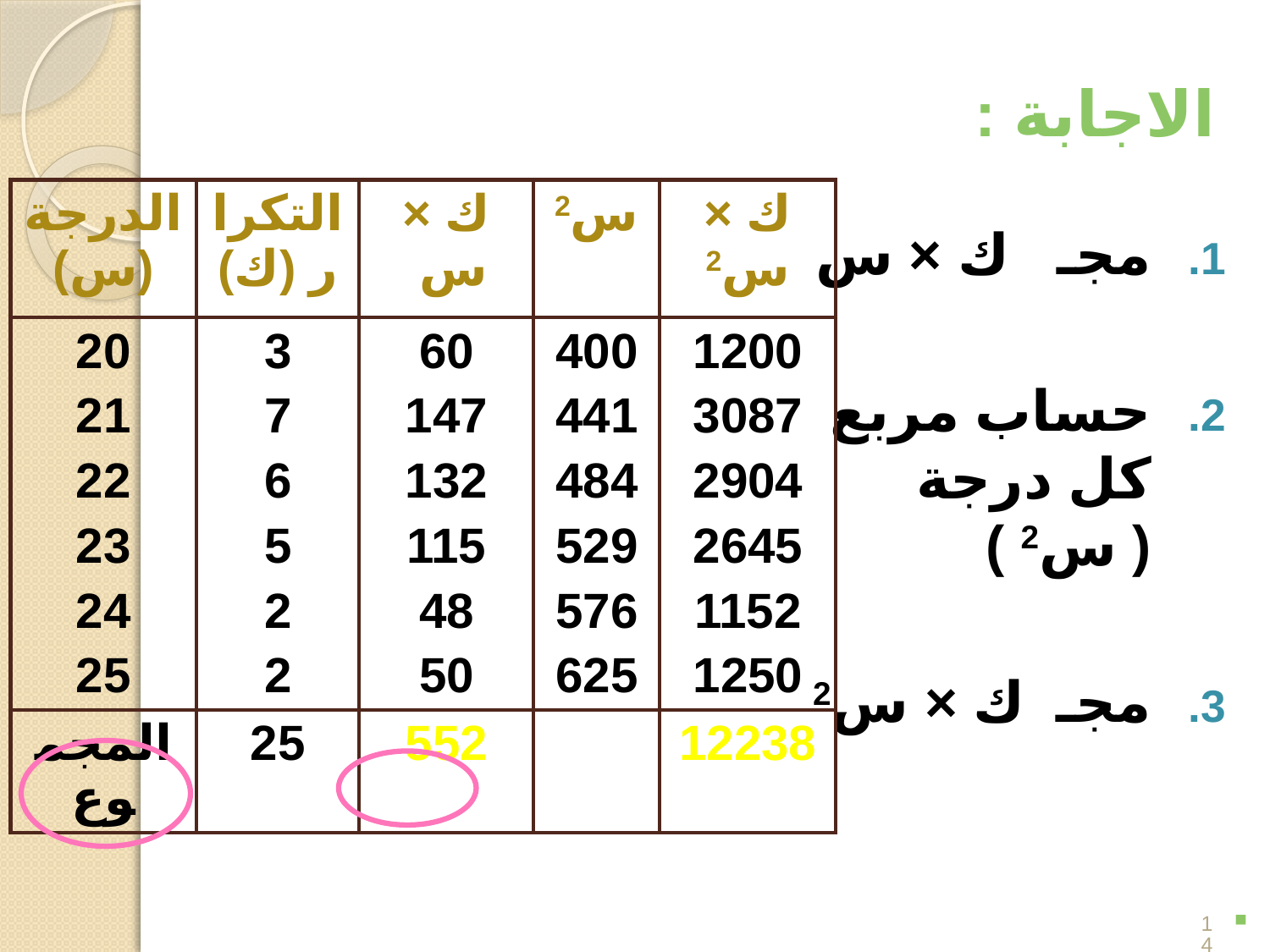

# الاجابة :
| الدرجة (س) | التكرار (ك) | ك × س | س2 | ك × س2 |
| --- | --- | --- | --- | --- |
| 20 21 22 23 24 25 | 3 7 6 5 2 2 | 60 147 132 115 48 50 | 400 441 484 529 576 625 | 1200 3087 2904 2645 1152 1250 |
| المجموع | 25 | 552 |  | 12238 |
مجـ   ك × س

حساب مربع كل درجة ( س2 )

مجـ  ك × س2

14